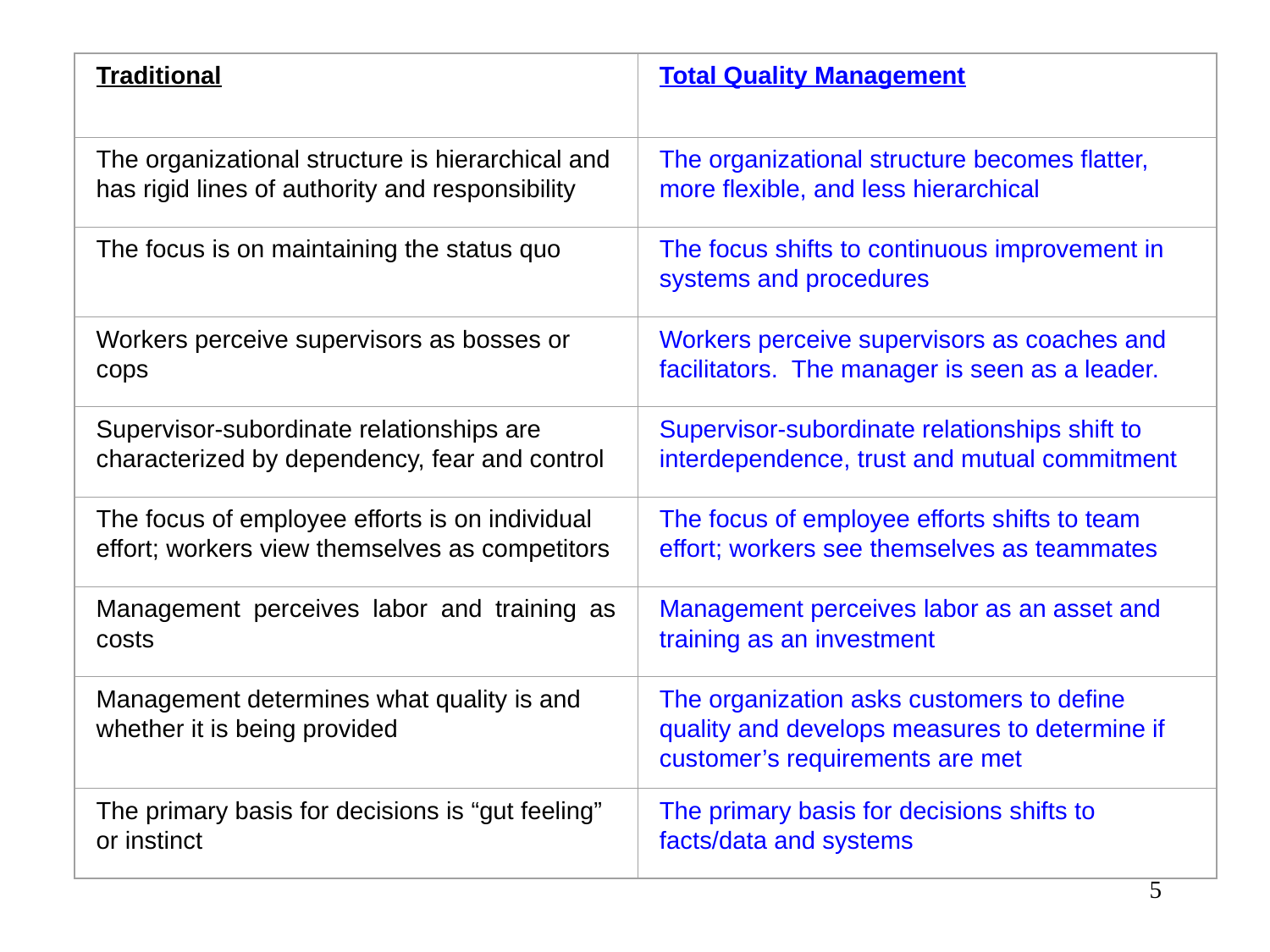

Traditional

Total Quality Management

The organizational structure is hierarchical and has rigid lines of authority and responsibility

The organizational structure becomes flatter, more flexible, and less hierarchical

The focus is on maintaining the status quo

The focus shifts to continuous improvement in systems and procedures

Workers perceive supervisors as bosses or cops

Workers perceive supervisors as coaches and facilitators.  The manager is seen as a leader.

Supervisor-subordinate relationships are characterized by dependency, fear and control

Supervisor-subordinate relationships shift to interdependence, trust and mutual commitment

The focus of employee efforts is on individual effort; workers view themselves as competitors

The focus of employee efforts shifts to team effort; workers see themselves as teammates

Management perceives labor and training as costs

Management perceives labor as an asset and training as an investment

Management determines what quality is and whether it is being provided

The organization asks customers to define quality and develops measures to determine if customer’s requirements are met

The primary basis for decisions is “gut feeling” or instinct

The primary basis for decisions shifts to facts/data and systems

5